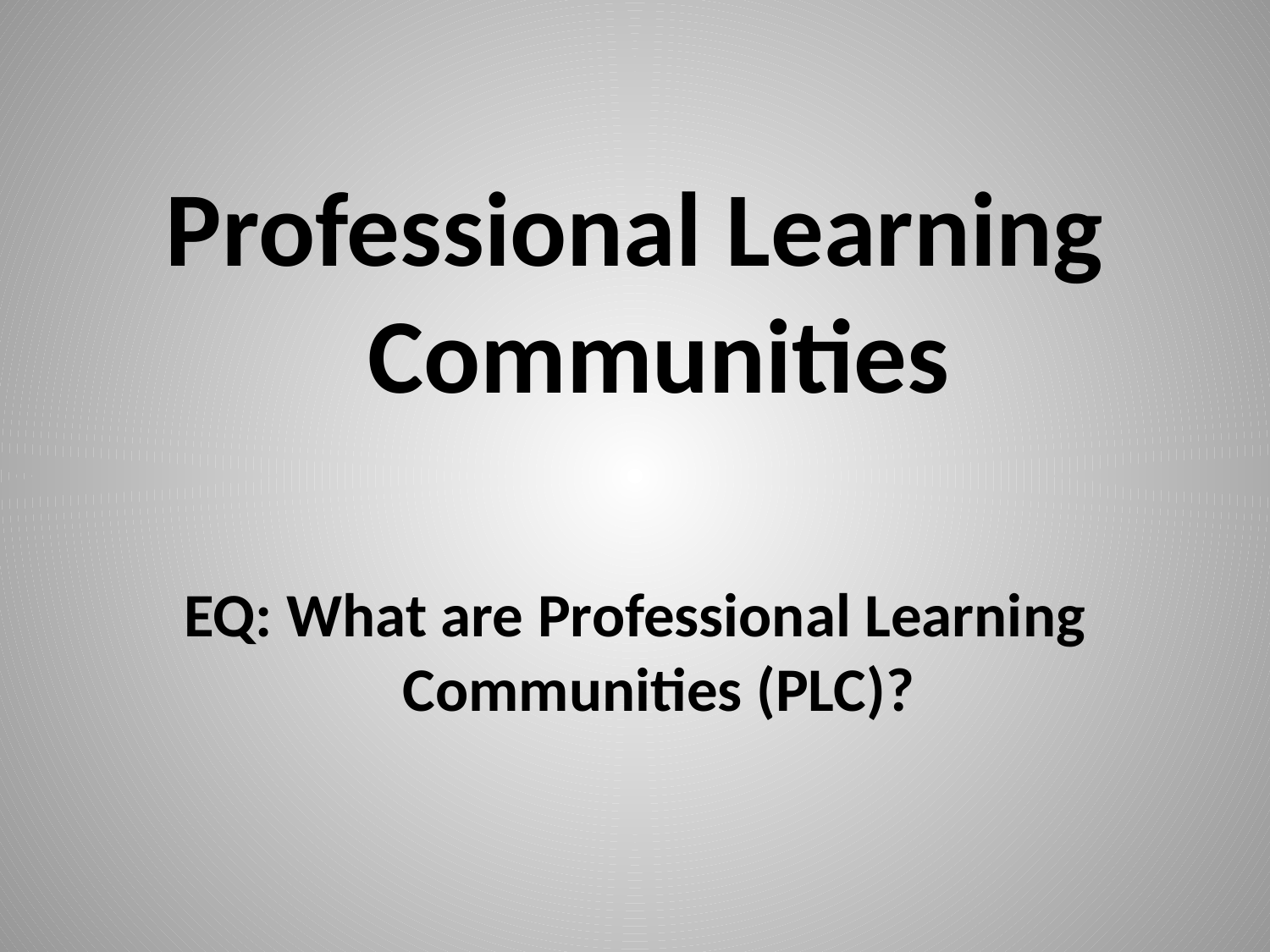

Professional Learning Communities

EQ: What are Professional Learning Communities (PLC)?